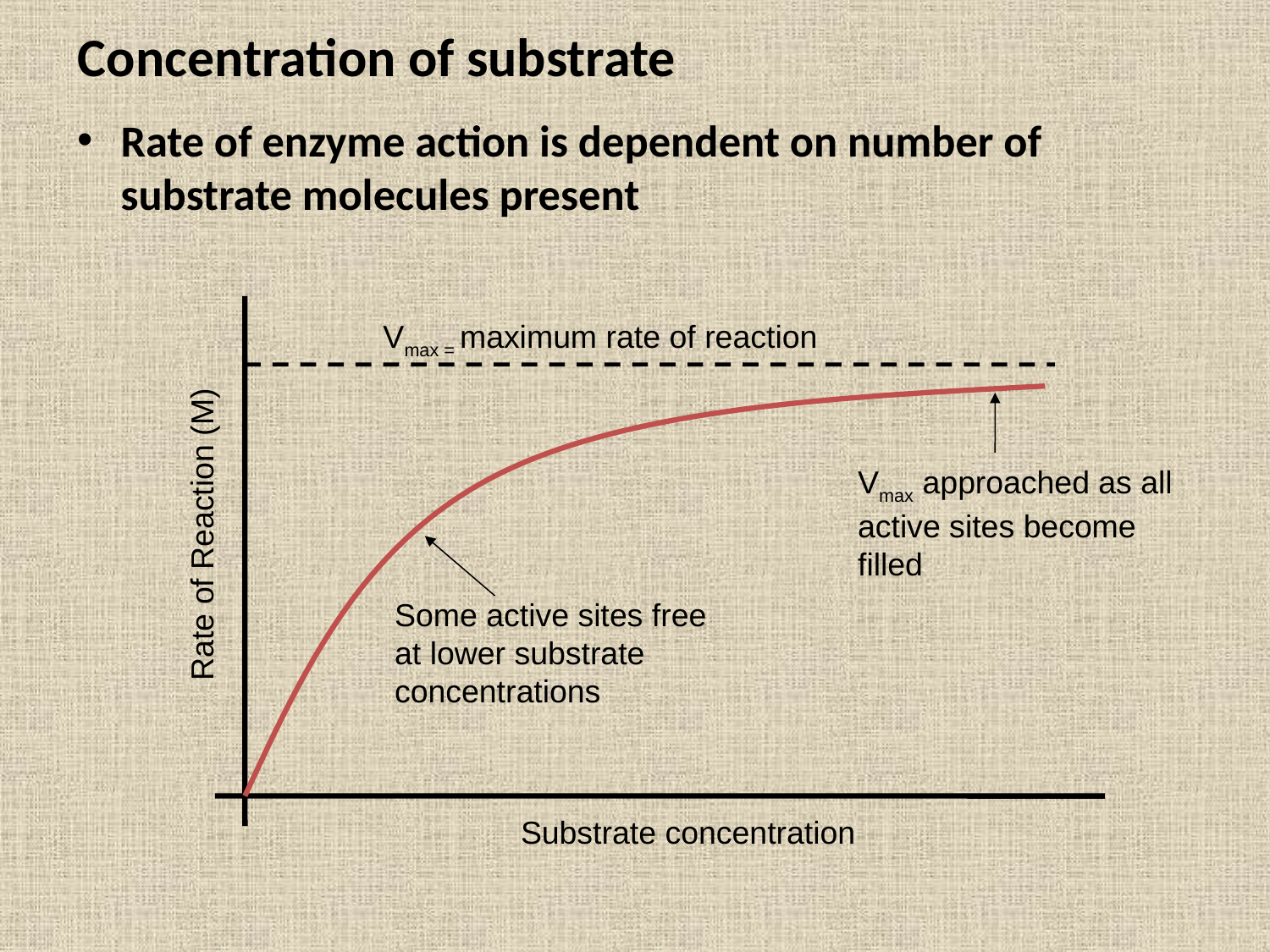

# Concentration of substrate
Rate of enzyme action is dependent on number of substrate molecules present

Vmax = maximum rate of reaction

Vmax approached as all active sites become filled

Some active sites free at lower substrate concentrations

Substrate concentration
Rate of Reaction (M)